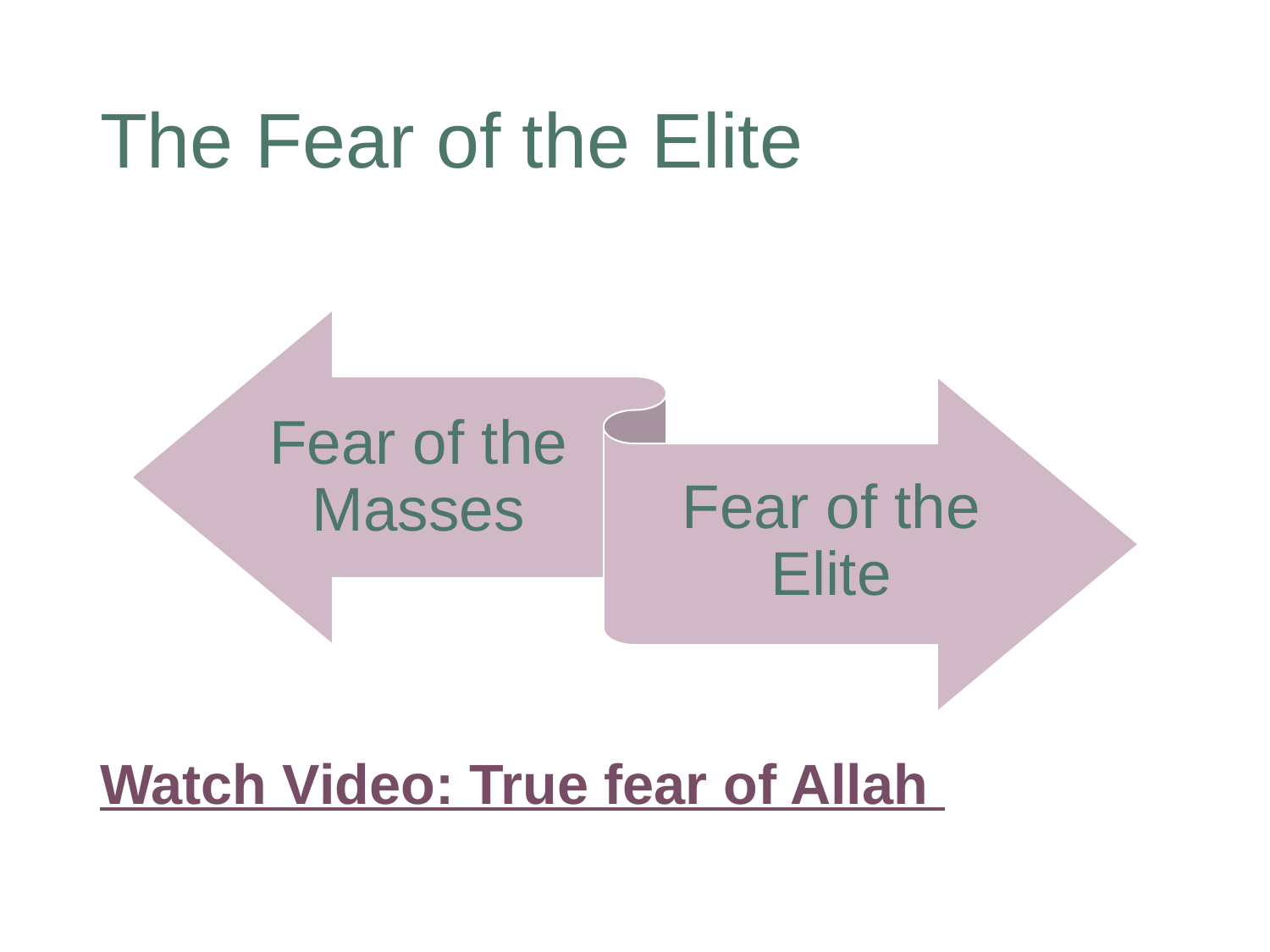

# The Fear of the Elite
Fear of the Masses
Fear of the Elite
Watch Video: True fear of Allah